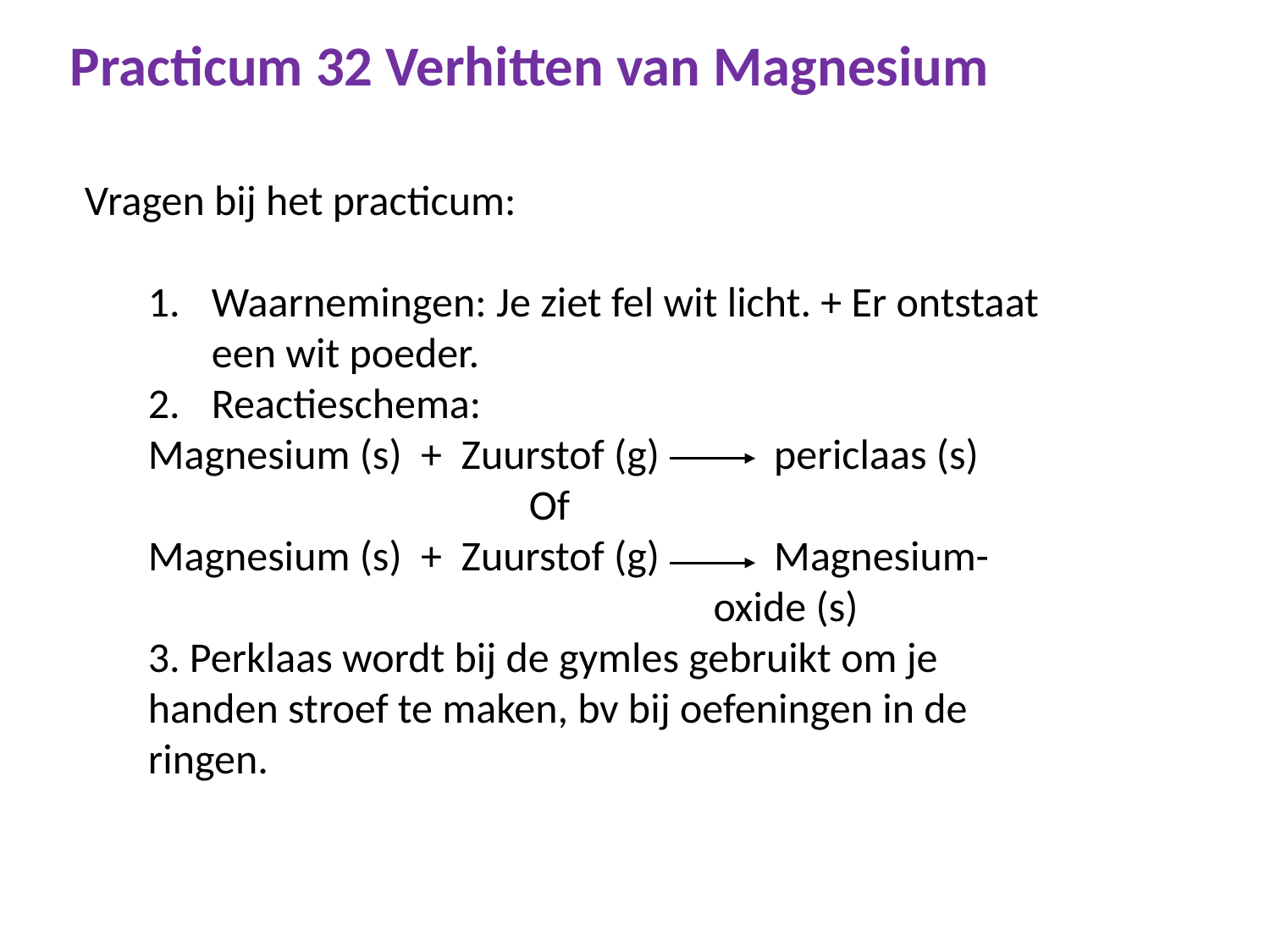

# Practicum 32 Verhitten van Magnesium
Vragen bij het practicum:

Waarnemingen: Je ziet fel wit licht. + Er ontstaat een wit poeder.
Reactieschema:
Magnesium (s)  +  Zuurstof (g)            periclaas (s)
			Of
Magnesium (s)  +  Zuurstof (g)            Magnesium- 					      oxide (s)
3. Perklaas wordt bij de gymles gebruikt om je handen stroef te maken, bv bij oefeningen in de ringen.